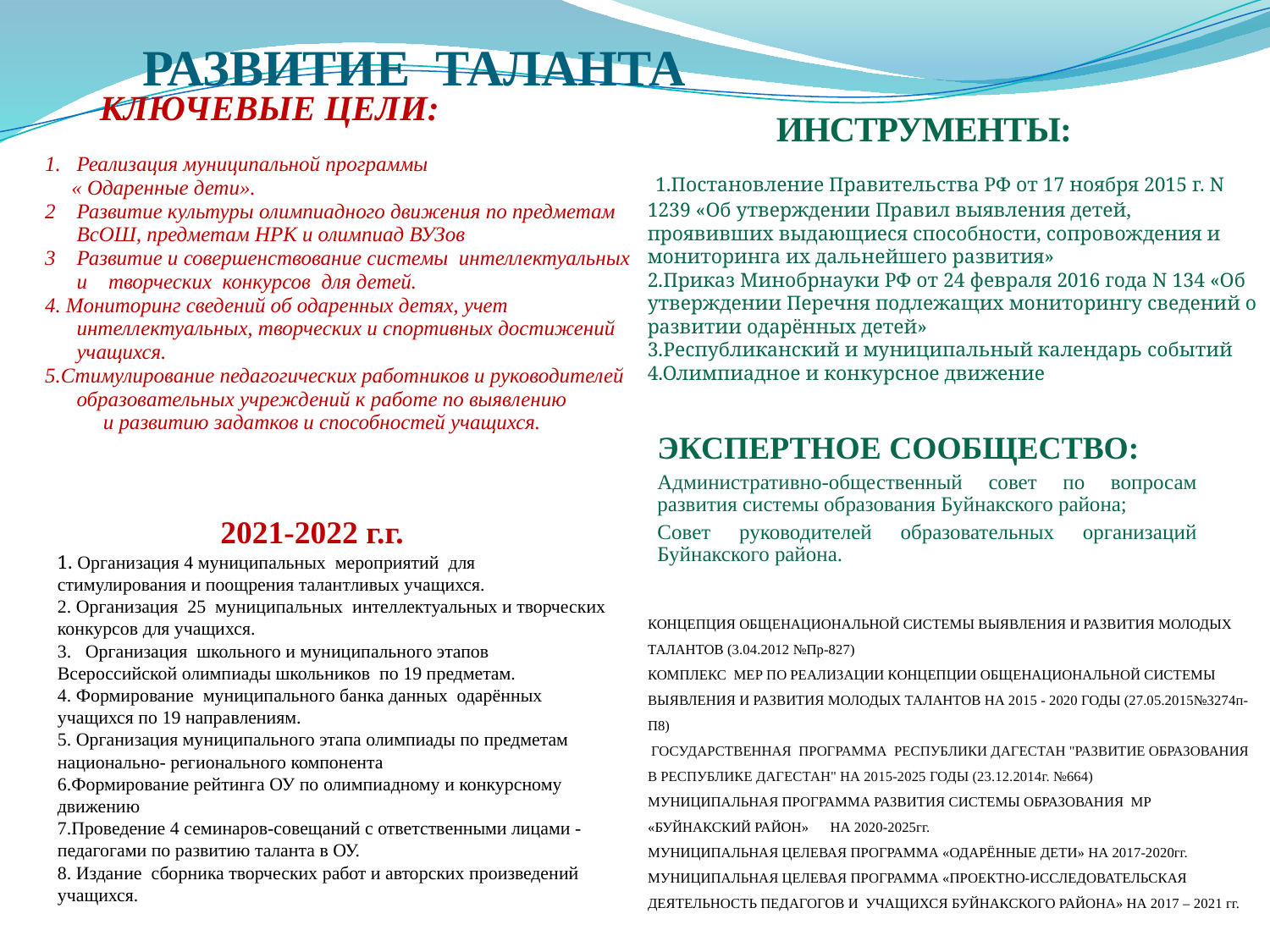

# РАЗВИТИЕ  ТАЛАНТА
                ИНСТРУМЕНТЫ:
 1.Постановление Правительства РФ от 17 ноября 2015 г. N 1239 «Об утверждении Правил выявления детей, проявивших выдающиеся способности, сопровождения и мониторинга их дальнейшего развития»
2.Приказ Минобрнауки РФ от 24 февраля 2016 года N 134 «Об утверждении Перечня подлежащих мониторингу сведений о развитии одарённых детей»
3.Республиканский и муниципальный календарь событий
4.Олимпиадное и конкурсное движение
| КЛЮЧЕВЫЕ ЦЕЛИ: Реализация муниципальной программы « Одаренные дети». Развитие культуры олимпиадного движения по предметам ВсОШ, предметам НРК и олимпиад ВУЗов Развитие и совершенствование системы интеллектуальных и творческих конкурсов для детей. 4. Мониторинг сведений об одаренных детях, учет интеллектуальных, творческих и спортивных достижений учащихся. 5.Стимулирование педагогических работников и руководителей образовательных учреждений к работе по выявлению и развитию задатков и способностей учащихся. |
| --- |
ЭКСПЕРТНОЕ СООБЩЕСТВО:
Административно-общественный совет по вопросам развития системы образования Буйнакского района;
Совет руководителей образовательных организаций Буйнакского района.
                                 2021-2022 г.г.
1. Организация 4 муниципальных  мероприятий  для  стимулирования и поощрения талантливых учащихся.
2. Организация  25  муниципальных  интеллектуальных и творческих конкурсов для учащихся.
3.   Организация  школьного и муниципального этапов Всероссийской олимпиады школьников  по 19 предметам.
4. Формирование  муниципального банка данных  одарённых учащихся по 19 направлениям.
5. Организация муниципального этапа олимпиады по предметам национально- регионального компонента
6.Формирование рейтинга ОУ по олимпиадному и конкурсному движению
7.Проведение 4 семинаров-совещаний с ответственными лицами - педагогами по развитию таланта в ОУ.
8. Издание  сборника творческих работ и авторских произведений учащихся.
КОНЦЕПЦИЯ ОБЩЕНАЦИОНАЛЬНОЙ СИСТЕМЫ ВЫЯВЛЕНИЯ И РАЗВИТИЯ МОЛОДЫХ ТАЛАНТОВ (3.04.2012 №Пр-827)
КОМПЛЕКС  МЕР ПО РЕАЛИЗАЦИИ КОНЦЕПЦИИ ОБЩЕНАЦИОНАЛЬНОЙ СИСТЕМЫ ВЫЯВЛЕНИЯ И РАЗВИТИЯ МОЛОДЫХ ТАЛАНТОВ НА 2015 - 2020 ГОДЫ (27.05.2015№3274п-П8)
 ГОСУДАРСТВЕННАЯ  ПРОГРАММА  РЕСПУБЛИКИ ДАГЕСТАН "РАЗВИТИЕ ОБРАЗОВАНИЯ В РЕСПУБЛИКЕ ДАГЕСТАН" НА 2015-2025 ГОДЫ (23.12.2014г. №664)
МУНИЦИПАЛЬНАЯ ПРОГРАММА РАЗВИТИЯ СИСТЕМЫ ОБРАЗОВАНИЯ  МР «БУЙНАКСКИЙ РАЙОН»      НА 2020-2025гг.
МУНИЦИПАЛЬНАЯ ЦЕЛЕВАЯ ПРОГРАММА «ОДАРЁННЫЕ ДЕТИ» НА 2017-2020гг.
МУНИЦИПАЛЬНАЯ ЦЕЛЕВАЯ ПРОГРАММА «ПРОЕКТНО-ИССЛЕДОВАТЕЛЬСКАЯ ДЕЯТЕЛЬНОСТЬ ПЕДАГОГОВ И  УЧАЩИХСЯ БУЙНАКСКОГО РАЙОНА» НА 2017 – 2021 гг.